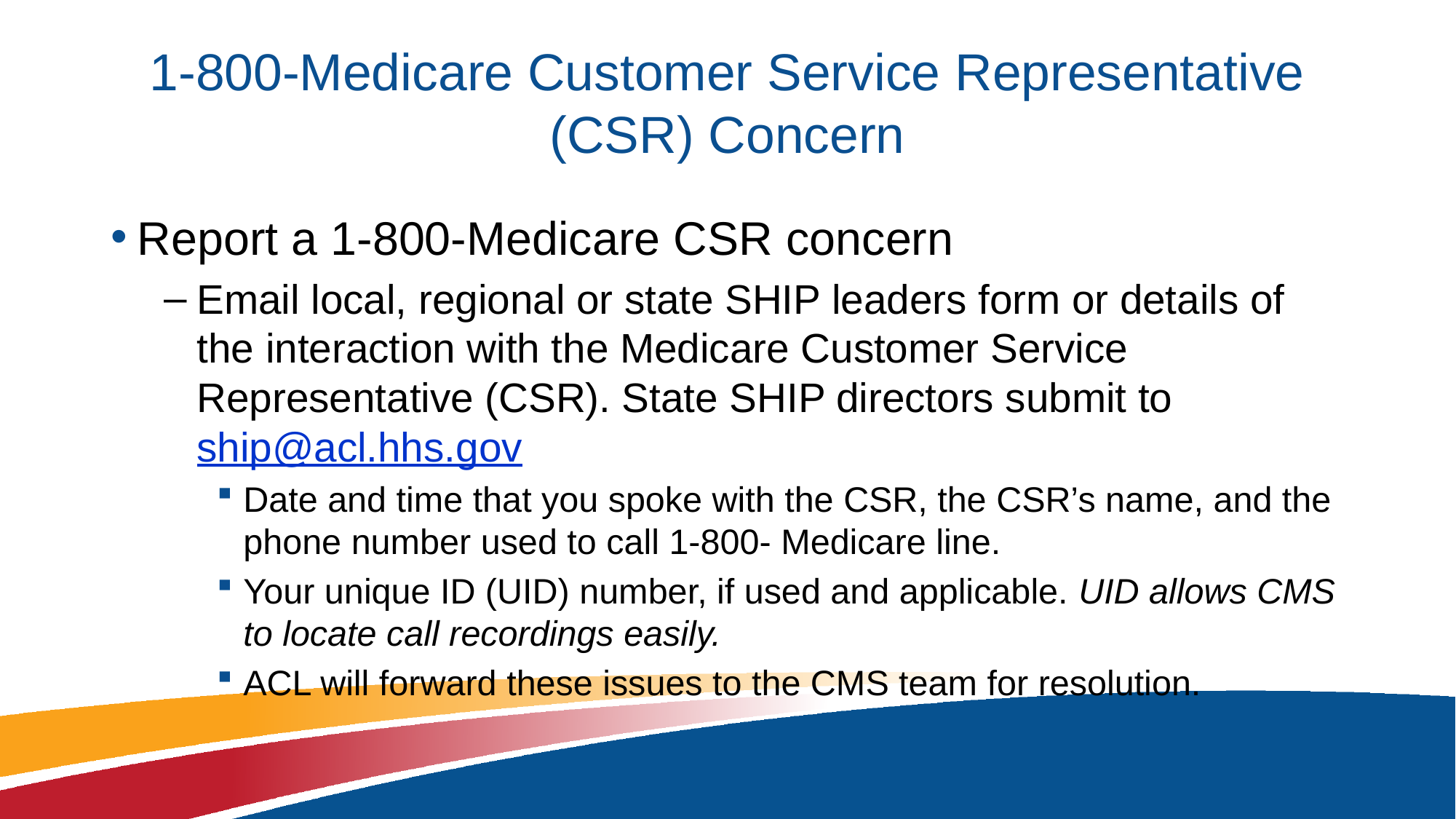

# 1-800-Medicare Customer Service Representative (CSR) Concern
Report a 1-800-Medicare CSR concern
Email local, regional or state SHIP leaders form or details of the interaction with the Medicare Customer Service Representative (CSR). State SHIP directors submit to ship@acl.hhs.gov
Date and time that you spoke with the CSR, the CSR’s name, and the phone number used to call 1-800- Medicare line.
Your unique ID (UID) number, if used and applicable. UID allows CMS to locate call recordings easily.
ACL will forward these issues to the CMS team for resolution.